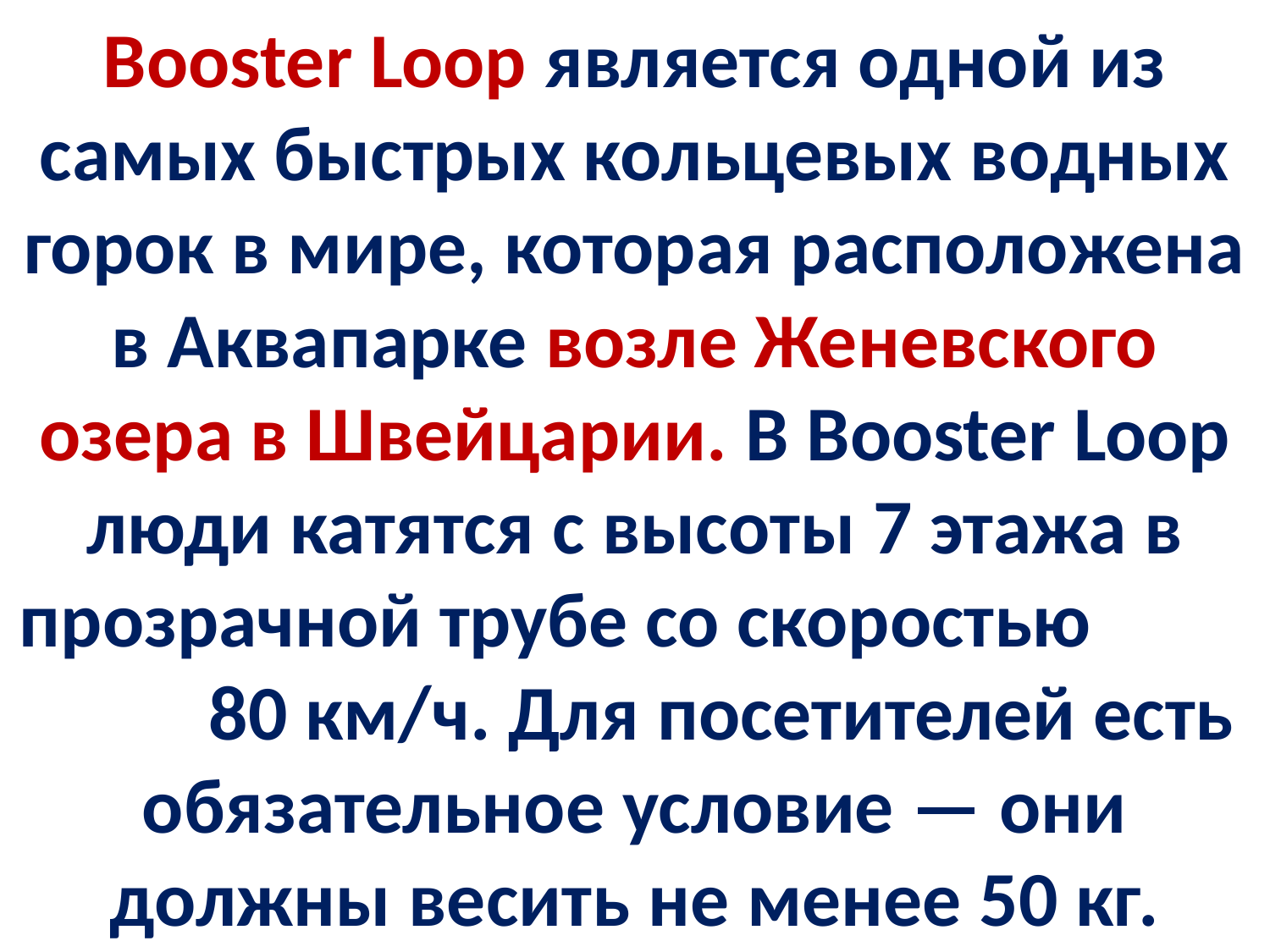

# Booster Loop является одной из самых быстрых кольцевых водных горок в мире, которая расположена в Аквапарке возле Женевского озера в Швейцарии. В Booster Loop люди катятся с высоты 7 этажа в прозрачной трубе со скоростью                    80 км/ч. Для посетителей есть обязательное условие — они должны весить не менее 50 кг.